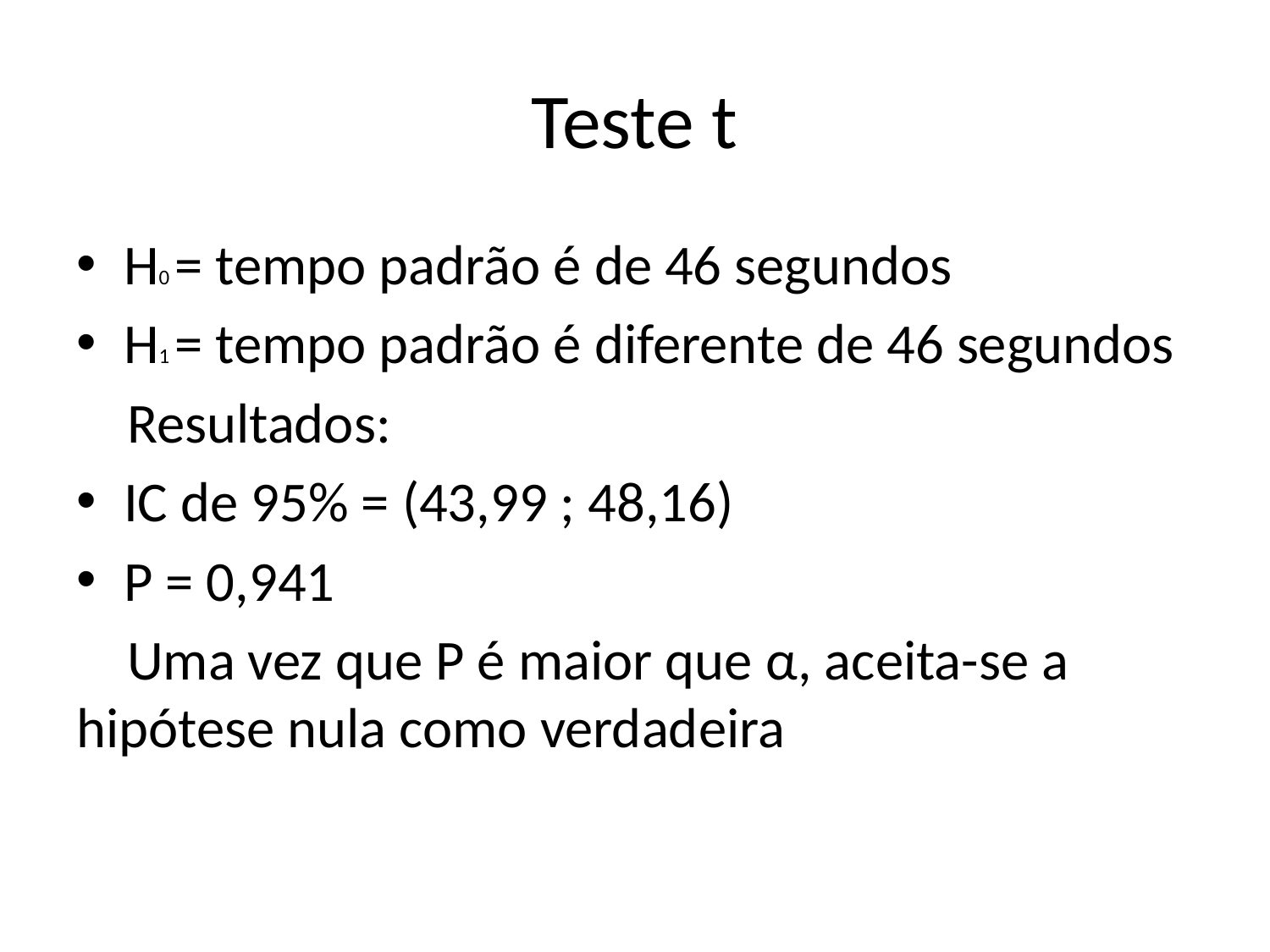

# Teste t
H0 = tempo padrão é de 46 segundos
H1 = tempo padrão é diferente de 46 segundos
    Resultados:
IC de 95% = (43,99 ; 48,16)
P = 0,941
    Uma vez que P é maior que α, aceita-se a hipótese nula como verdadeira